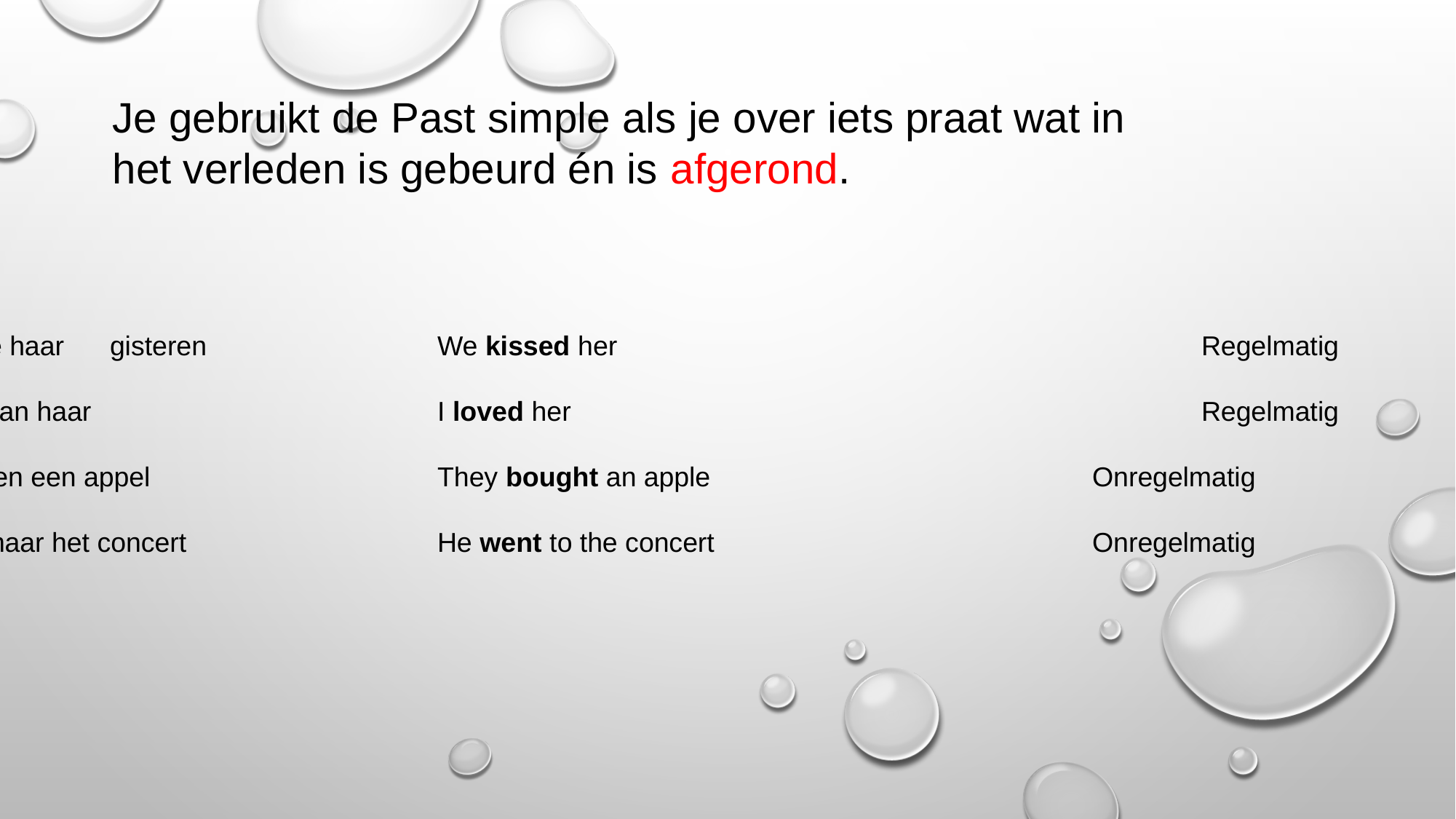

Je gebruikt de Past simple als je over iets praat wat in het verleden is gebeurd én is afgerond.

Wij kuste haar	gisteren			We kissed her						Regelmatig

Ik hield van haar				I loved her						Regelmatig

Zij kochten een appel			They bought an apple				Onregelmatig

Hij ging naar het concert			He went to the concert				Onregelmatig